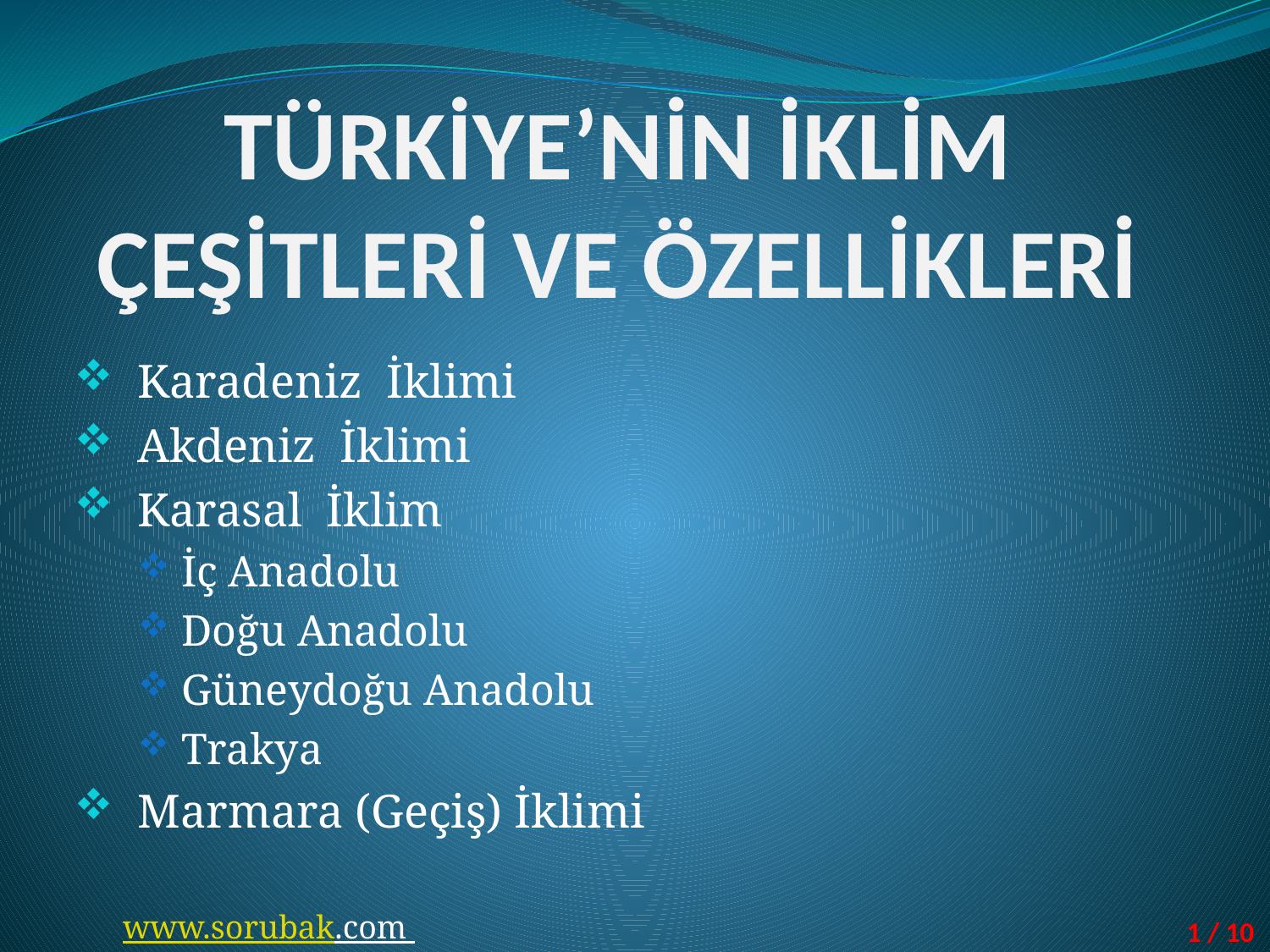

# TÜRKİYE’NİN İKLİM ÇEŞİTLERİ VE ÖZELLİKLERİ
  Karadeniz  İklimi
  Akdeniz  İklimi
  Karasal  İklim
 İç Anadolu
 Doğu Anadolu
 Güneydoğu Anadolu
 Trakya
  Marmara (Geçiş) İklimi
1 / 10
www.sorubak.com